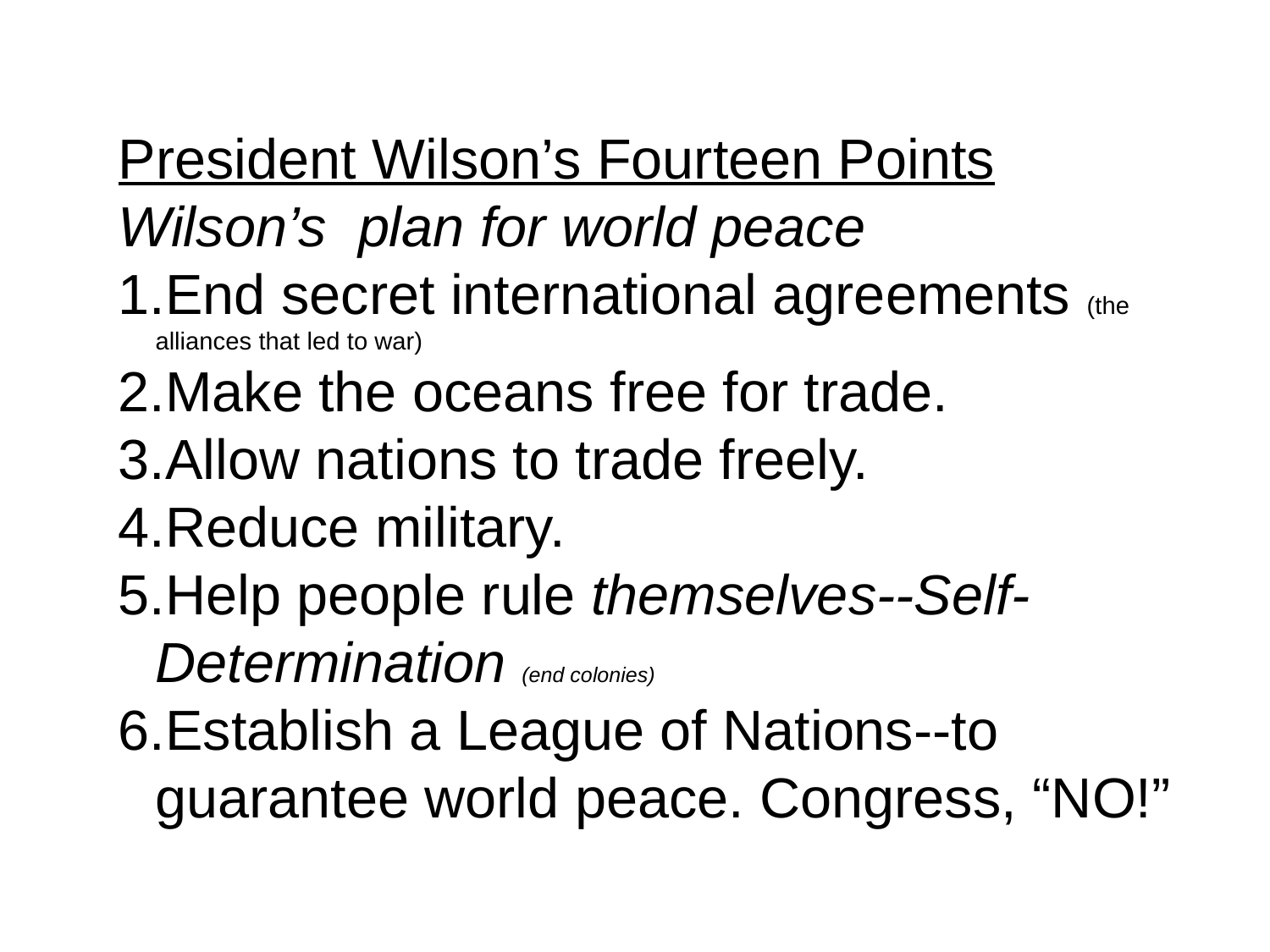

Fourteen Points_Wilson
President Wilson’s Fourteen Points
Wilson’s  plan for world peace
End secret international agreements (the alliances that led to war)
Make the oceans free for trade.
Allow nations to trade freely.
Reduce military.
Help people rule themselves--Self-Determination (end colonies)
Establish a League of Nations--to guarantee world peace. Congress, “NO!”